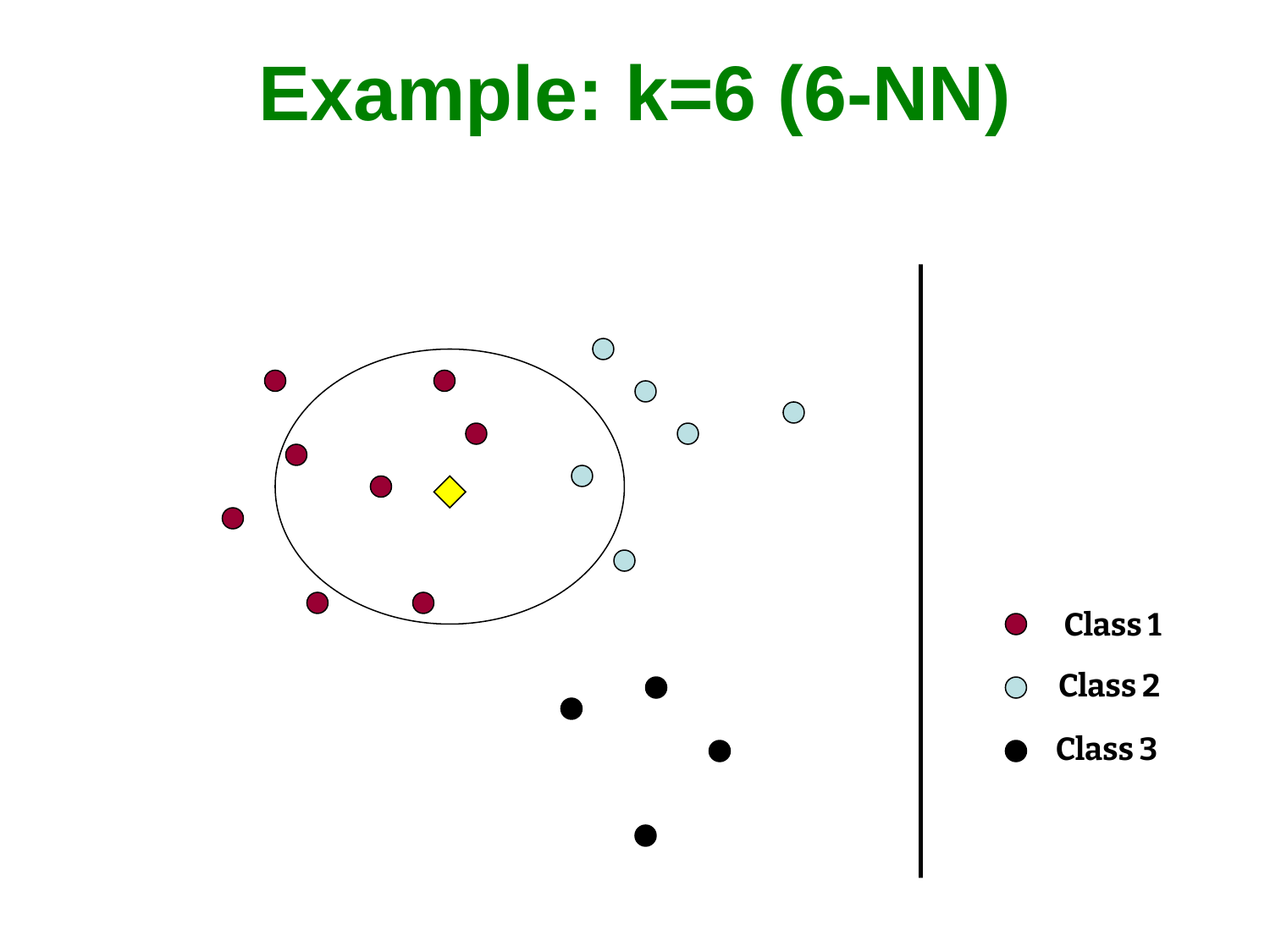

# Example: k=6 (6-NN)

Class 1

Class 2

Class 3